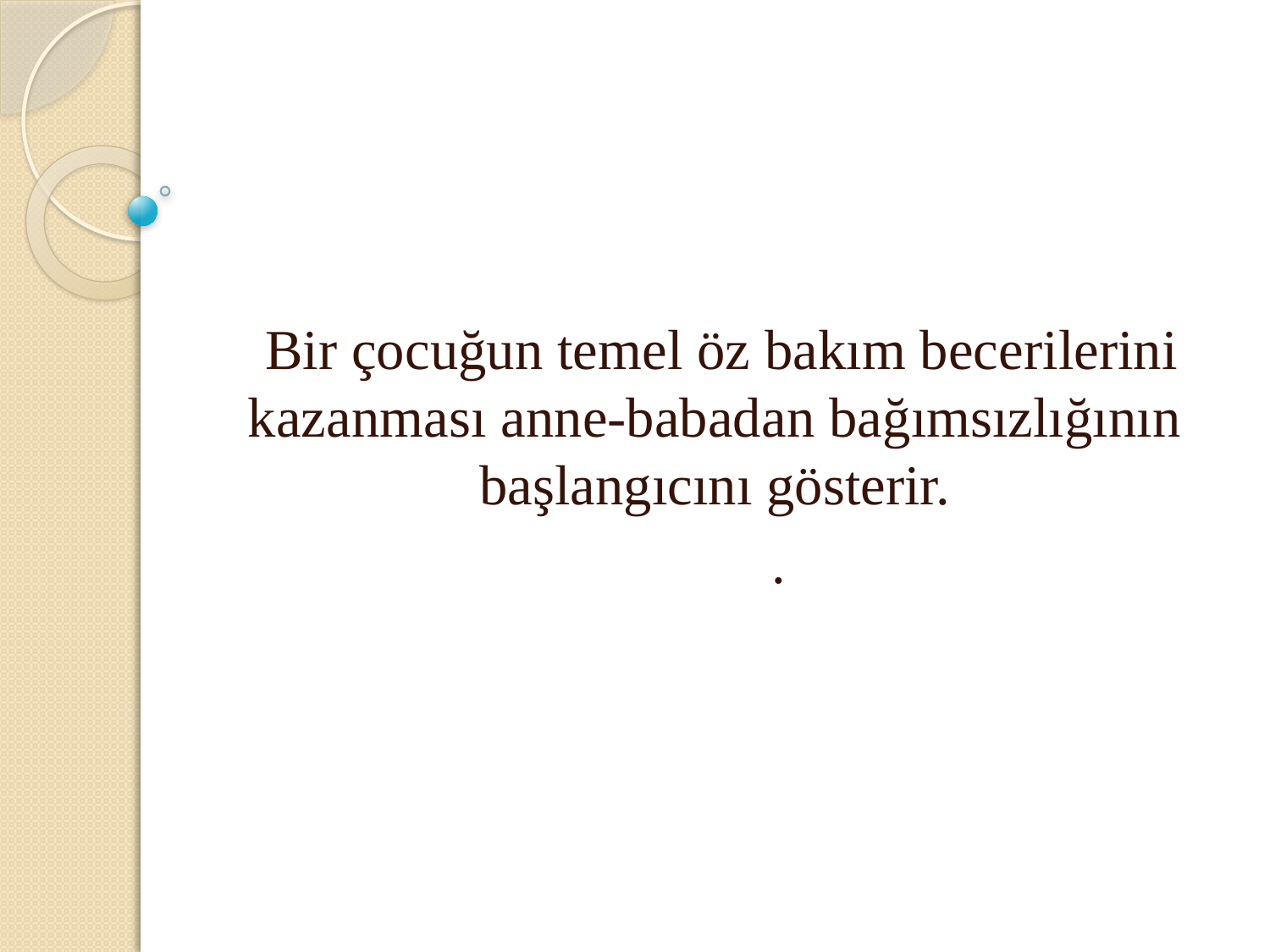

Bir çocuğun temel öz bakım becerilerini kazanması anne-babadan bağımsızlığının başlangıcını gösterir.
	.